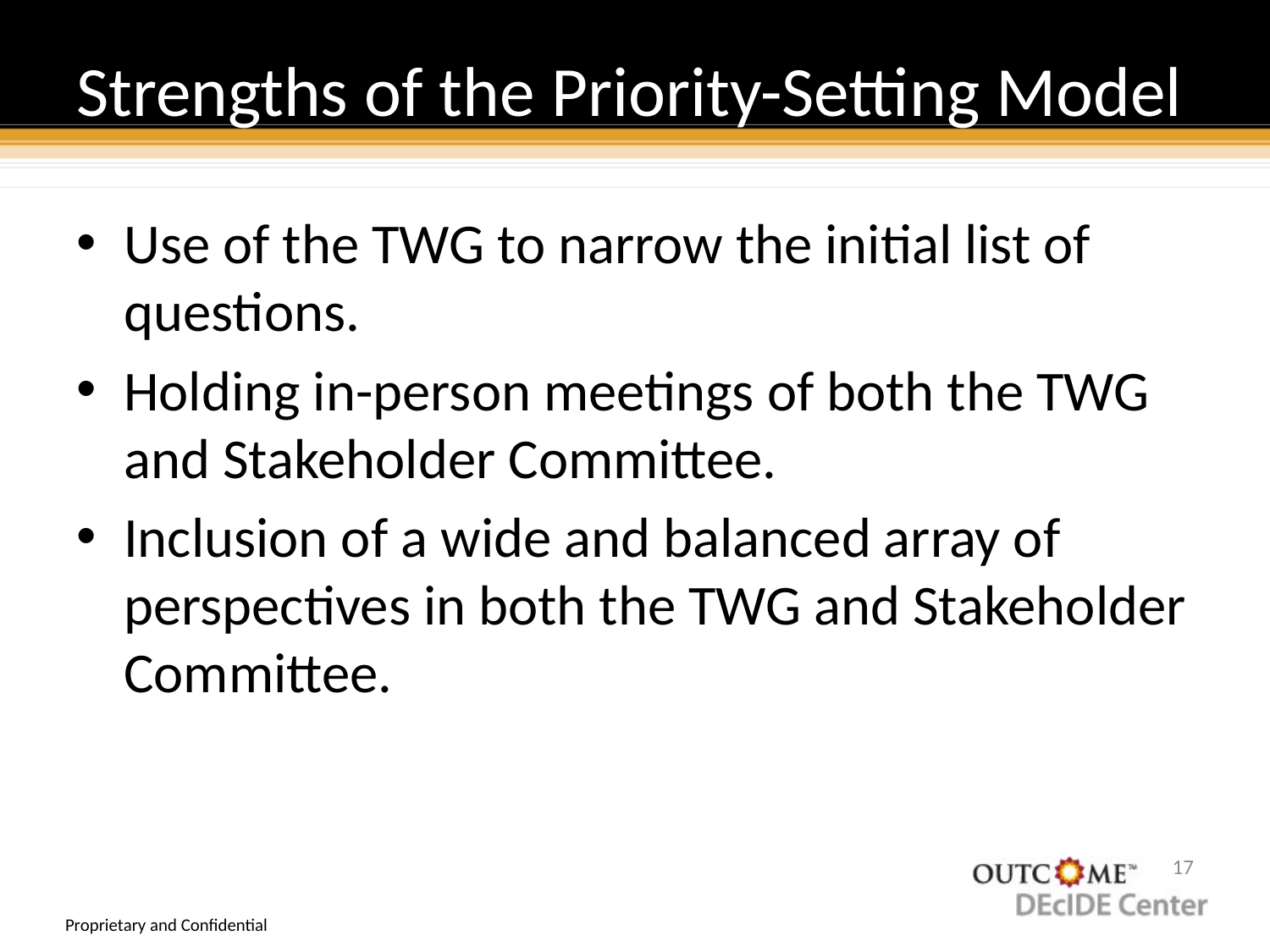

# Strengths of the Priority-Setting Model
Use of the TWG to narrow the initial list of questions.
Holding in-person meetings of both the TWG and Stakeholder Committee.
Inclusion of a wide and balanced array of perspectives in both the TWG and Stakeholder Committee.
17